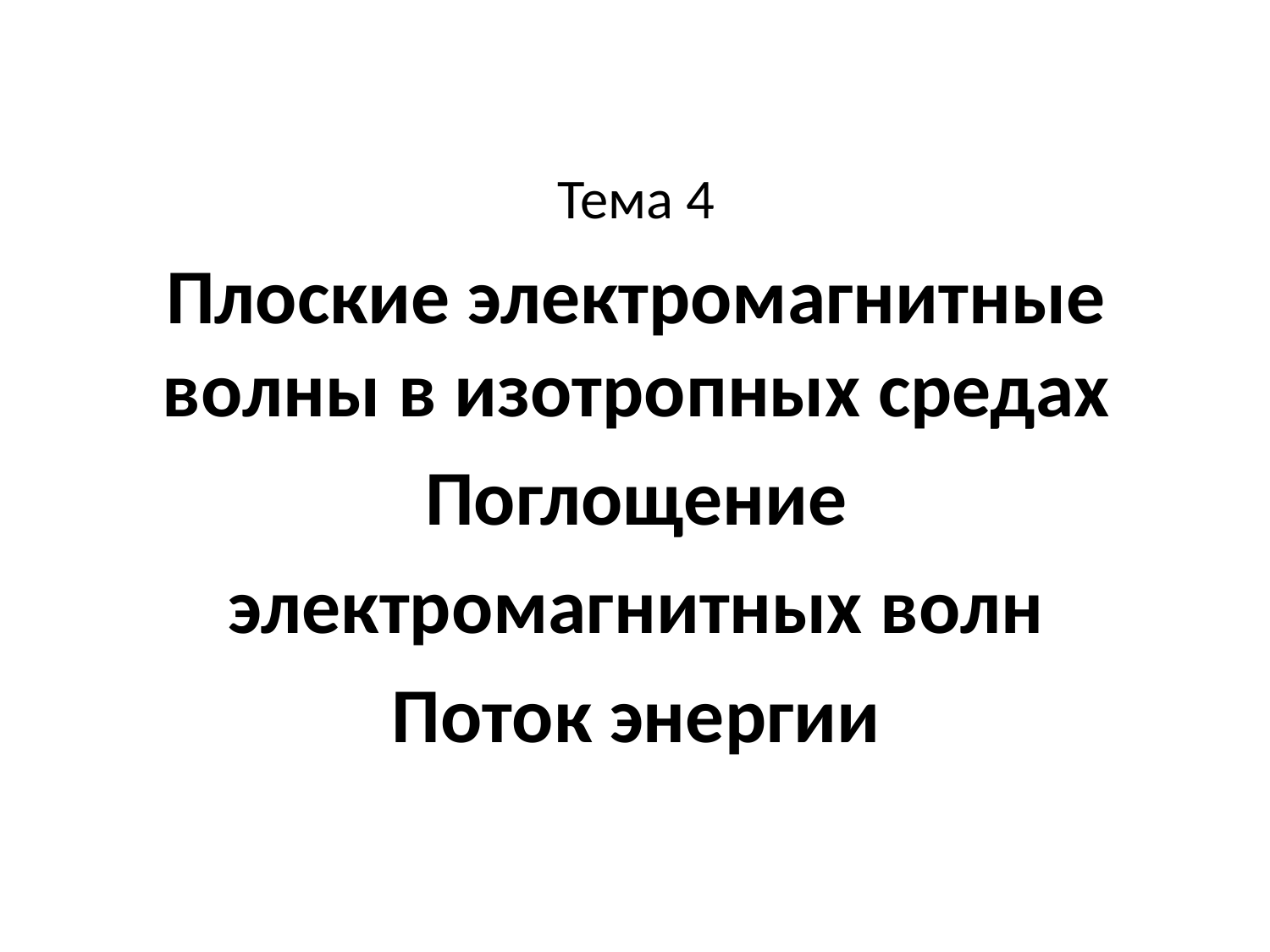

#
Тема 4
Плоские электромагнитные волны в изотропных средах
Поглощение
электромагнитных волн
Поток энергии